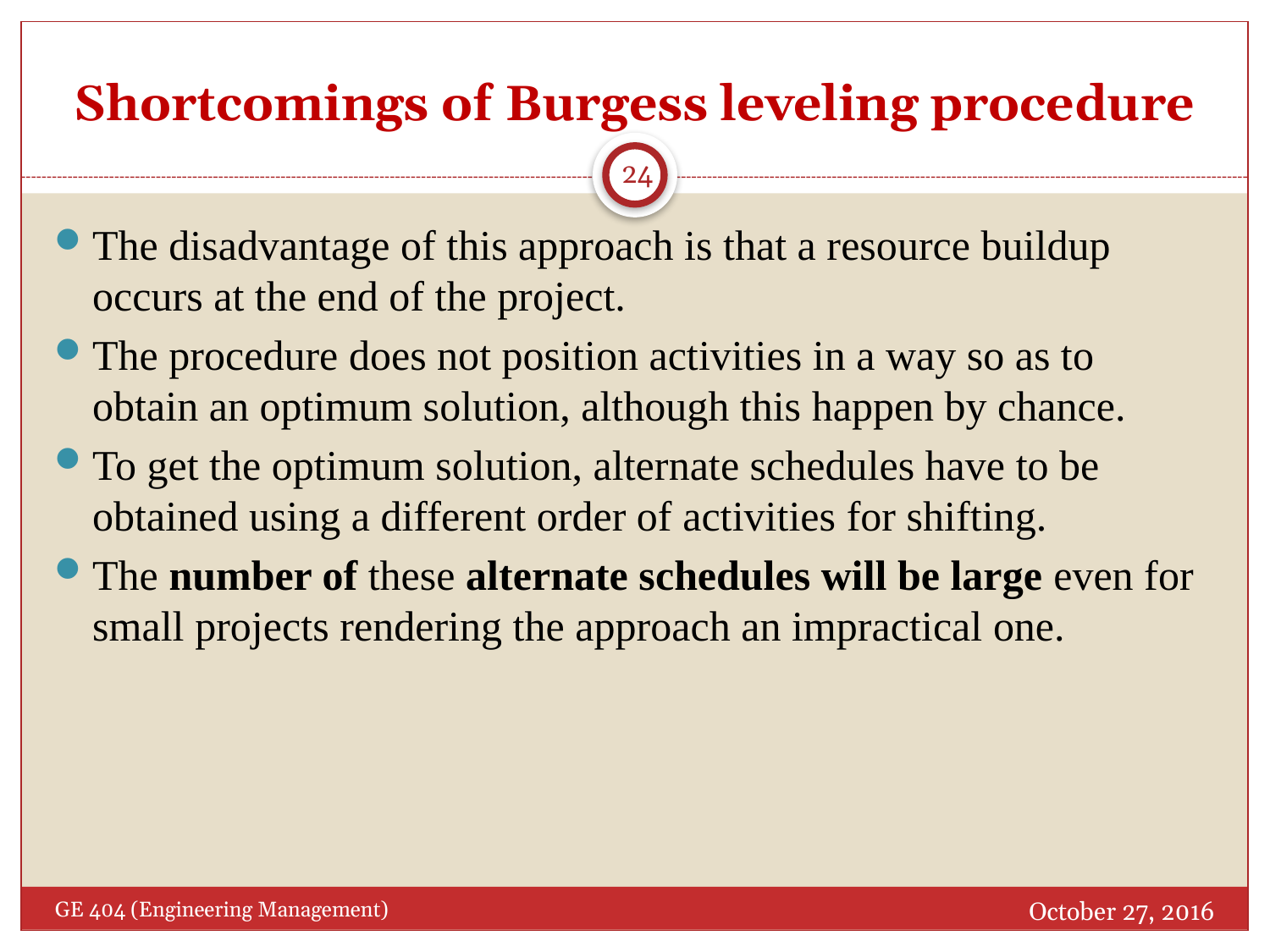

# Shortcomings of Burgess leveling procedure
24
The disadvantage of this approach is that a resource buildup occurs at the end of the project.
The procedure does not position activities in a way so as to obtain an optimum solution, although this happen by chance.
To get the optimum solution, alternate schedules have to be obtained using a different order of activities for shifting.
The number of these alternate schedules will be large even for small projects rendering the approach an impractical one.

October 27, 2016
GE 404 (Engineering Management)